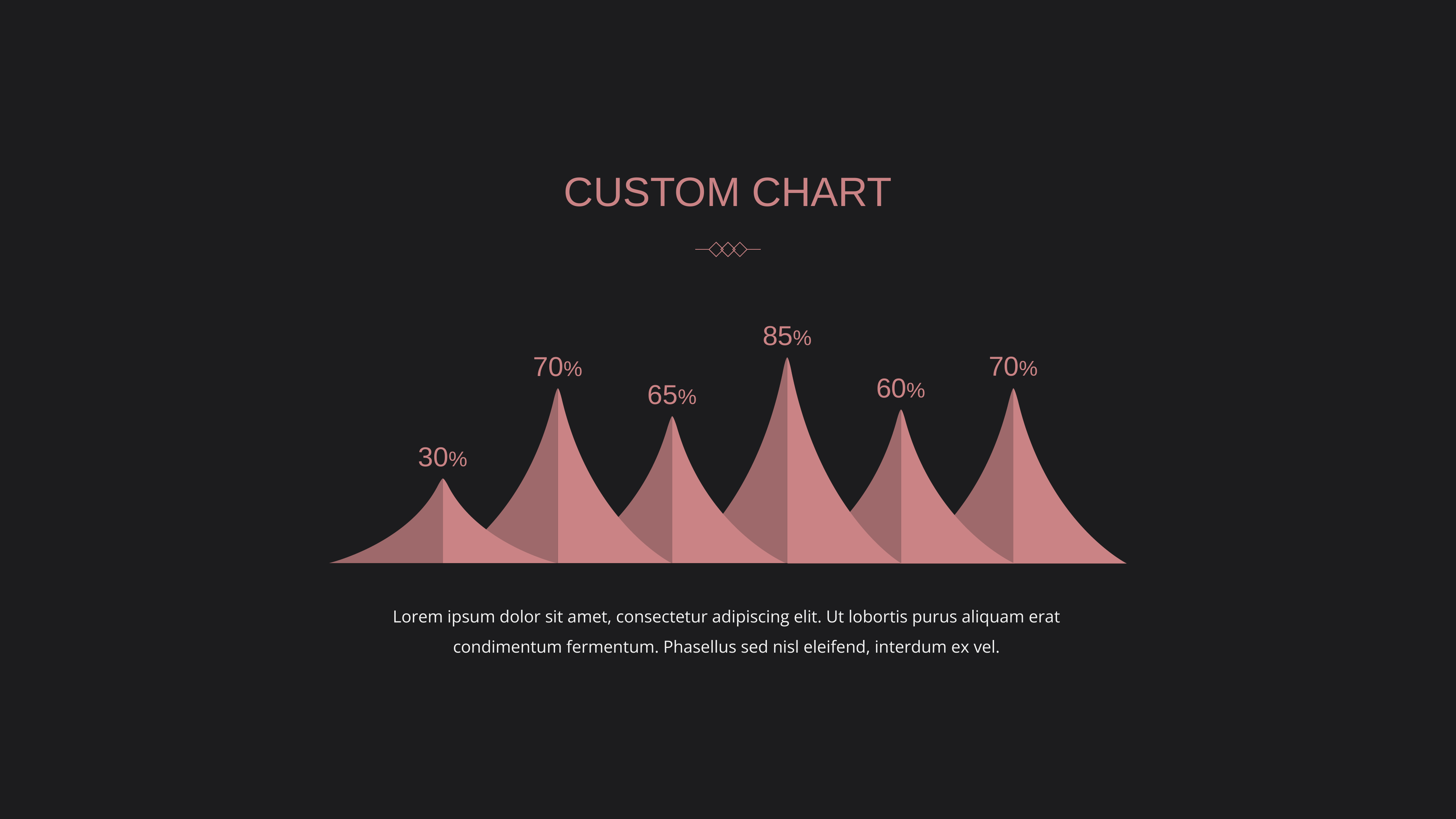

CUSTOM CHART

85%
70%
70%

60%
65%

30%

Lorem ipsum dolor sit amet, consectetur adipiscing elit. Ut lobortis purus aliquam erat condimentum fermentum. Phasellus sed nisl eleifend, interdum ex vel.